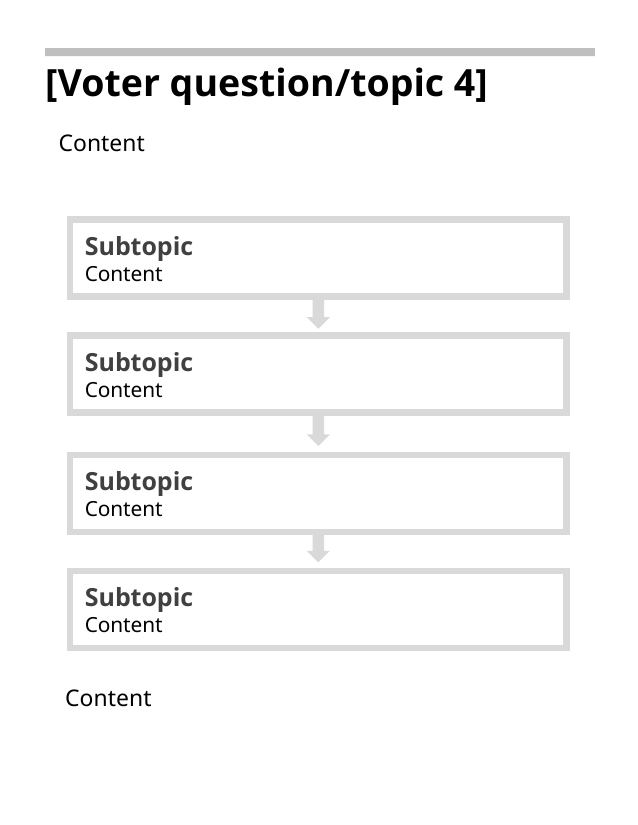

# [Voter question/topic 4]
Content
Subtopic
Content

Subtopic
Content

Subtopic
Content

Subtopic
Content
Content